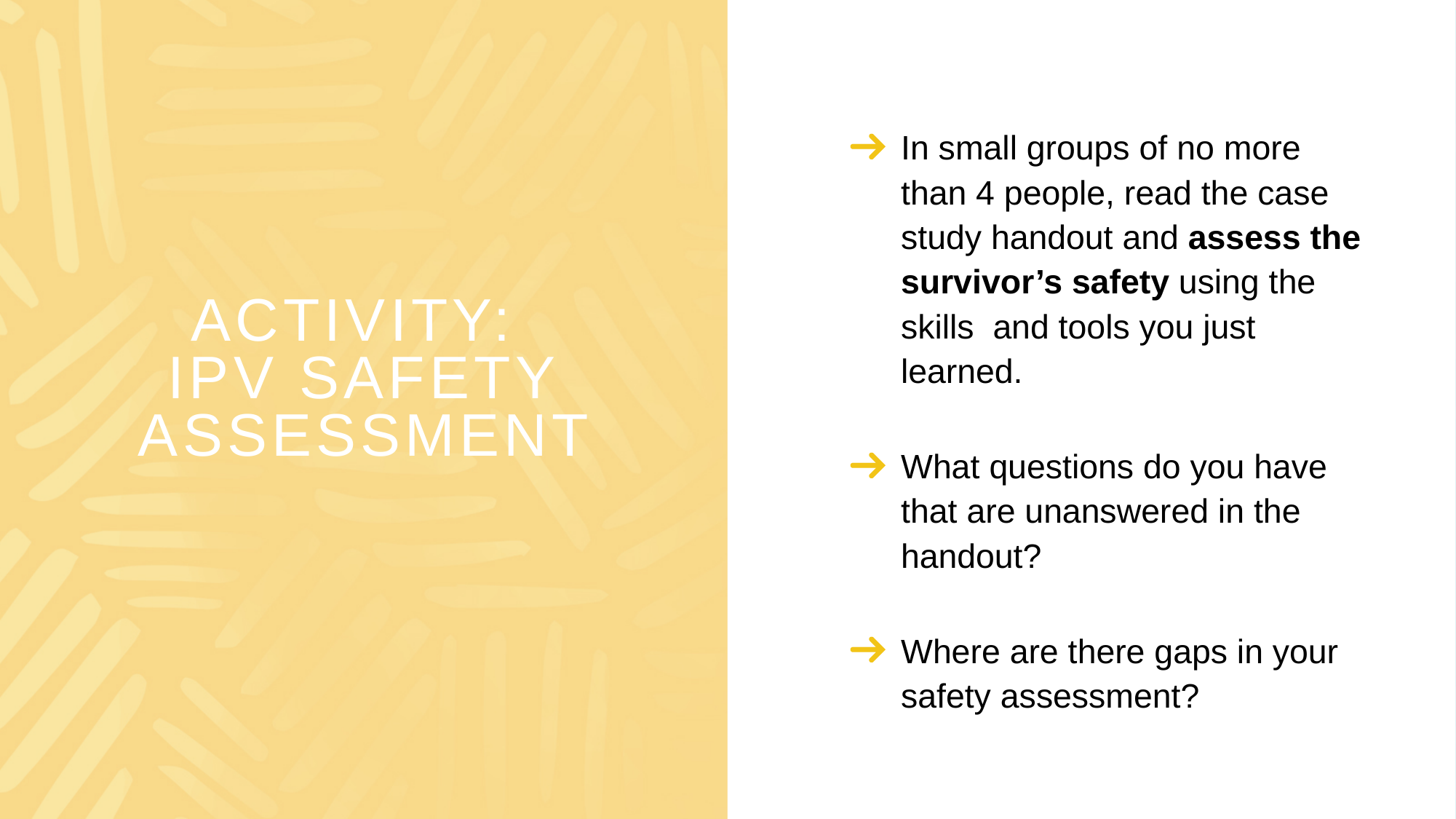

In small groups of no more than 4 people, read the case study handout and assess the survivor’s safety using the skills  and tools you just learned.
What questions do you have that are unanswered in the handout?
Where are there gaps in your safety assessment?
# Activity: IPV SAFETY ASSESSMENT